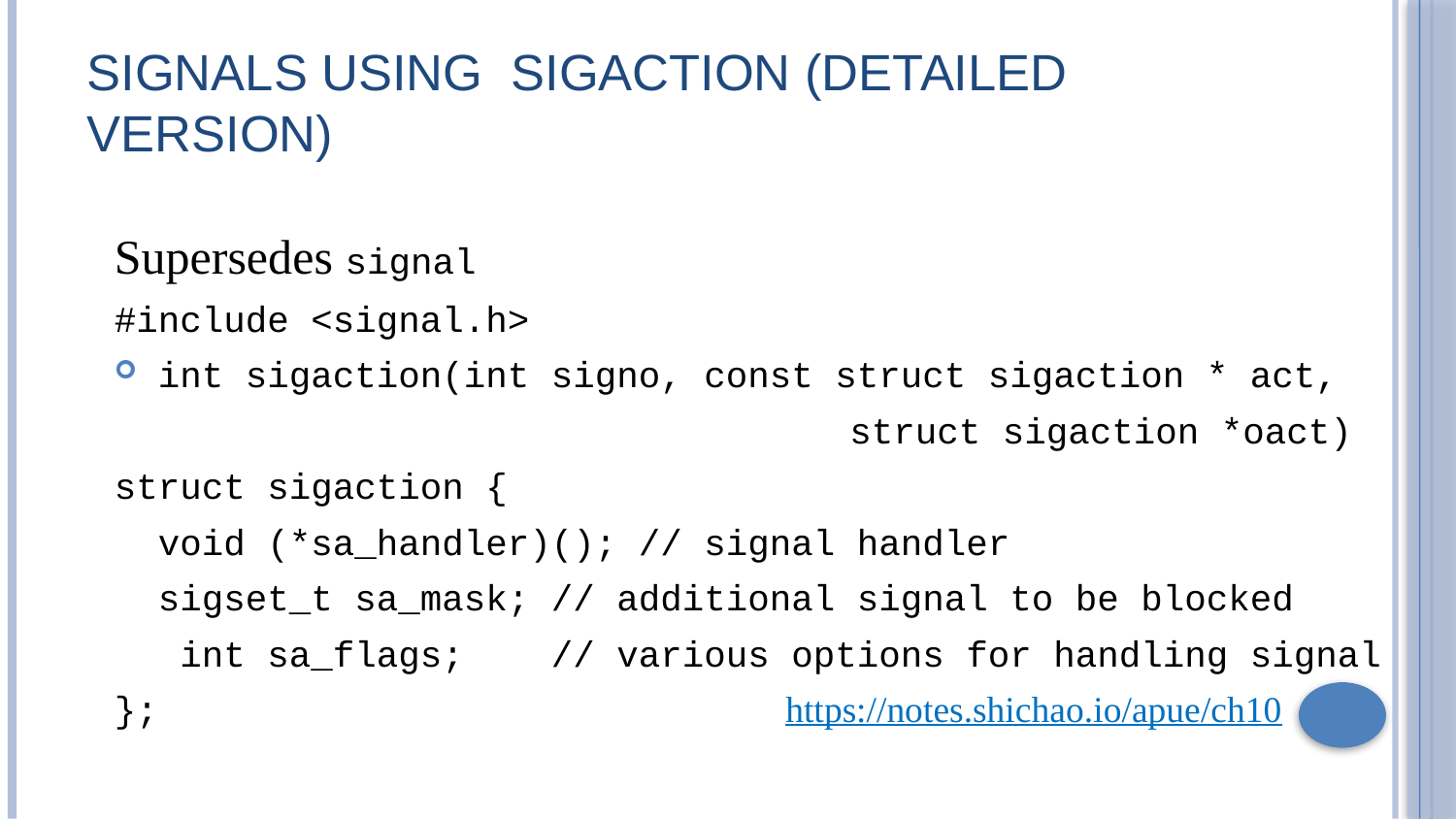

# Signals using  SIGACTION (detailed version)
Supersedes signal
#include <signal.h>
int sigaction(int signo, const struct sigaction * act,
				       struct sigaction *oact)
struct sigaction {
  void (*sa_handler)(); // signal handler
  sigset_t sa_mask; // additional signal to be blocked
   int sa_flags;    // various options for handling signal
};
https://notes.shichao.io/apue/ch10